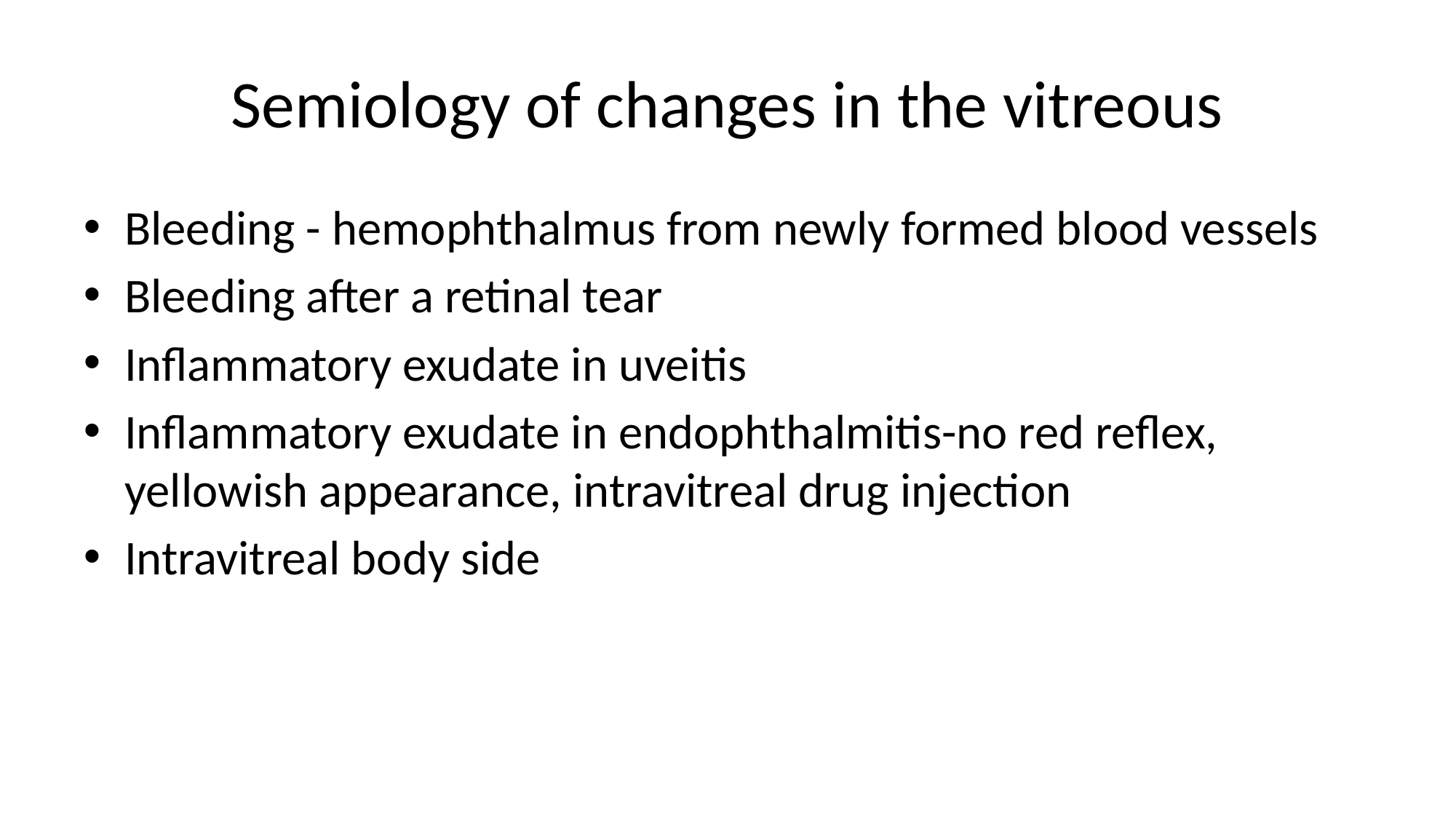

# Semiology of changes in the vitreous
Bleeding - hemophthalmus from newly formed blood vessels
Bleeding after a retinal tear
Inflammatory exudate in uveitis
Inflammatory exudate in endophthalmitis-no red reflex, yellowish appearance, intravitreal drug injection
Intravitreal body side